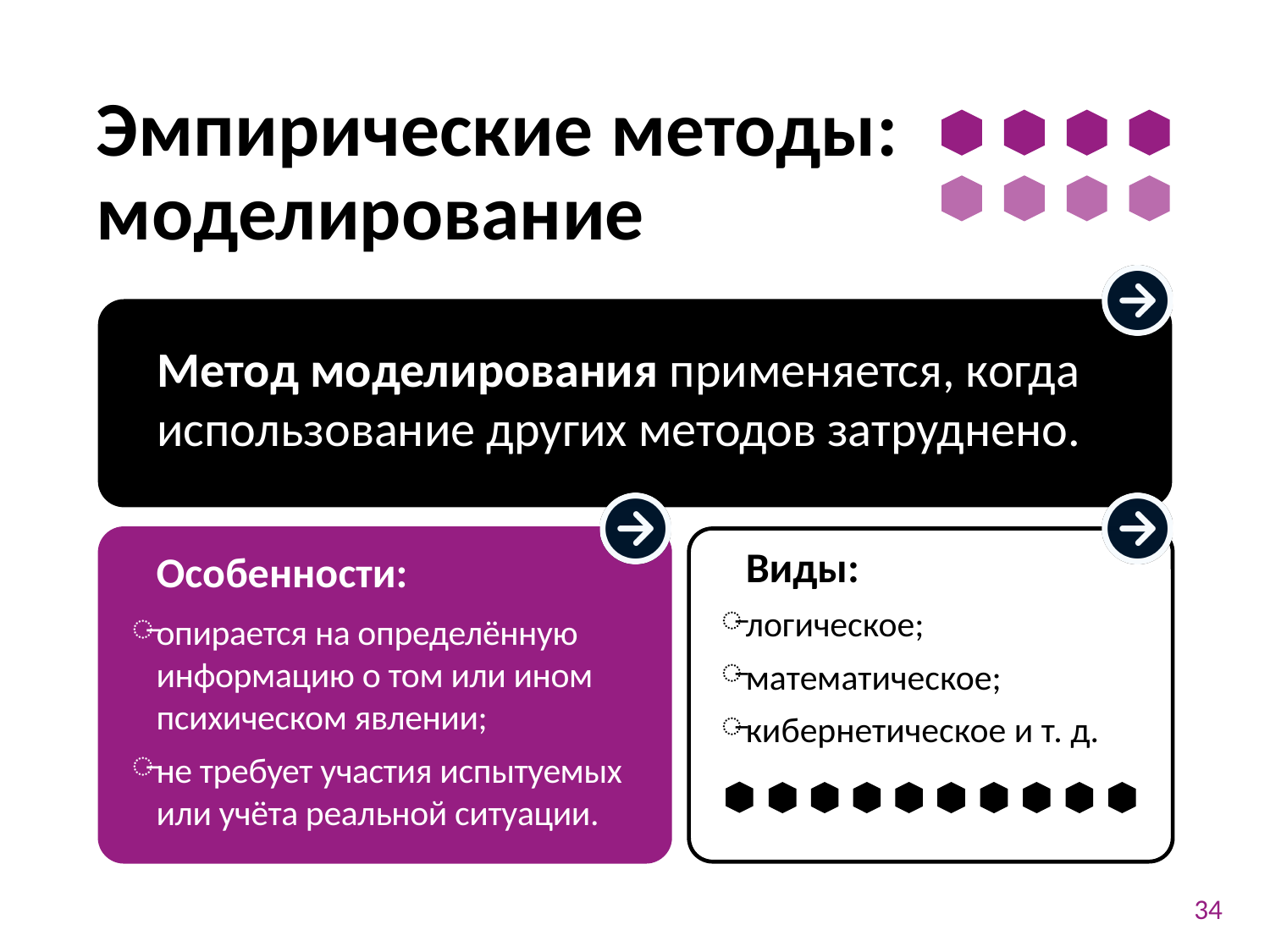

# Эмпирические методы: моделирование

Метод моделирования применяется, когда использование других методов затруднено.

Особенности:
опирается на определённую информацию о том или ином психическом явлении;
не требует участия испытуемых или учёта реальной ситуации.
Виды:
логическое;
математическое;
кибернетическое и т. д.

34